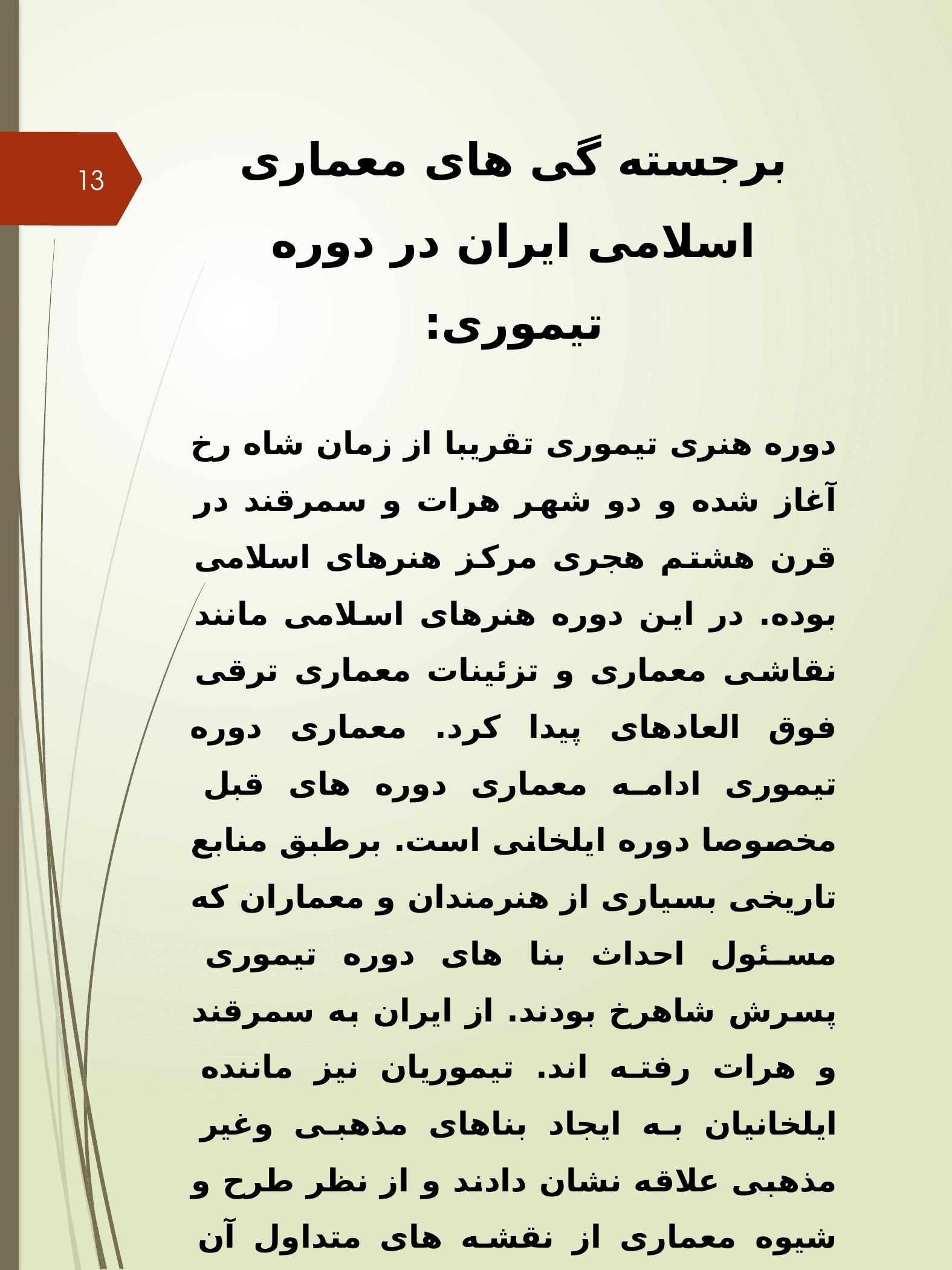

برجسته گی های معماری اسلامی ایران در دوره تیموری:

دوره هنری تیموری تقریبا از زمان شاه رخ آغاز شده و دو شهر هرات و سمرقند در قرن هشتم هجری مرکز هنرهای اسلامی بوده. در این دوره هنرهای اسلامی مانند نقاشی معماری و تزئینات معماری ترقی فوق العادهای پیدا کرد. معماری دوره تیموری ادامه معماری دوره های قبل مخصوصا دوره ایلخانی است. برطبق منابع تاریخی بسیاری از هنرمندان و معماران که مسئول احداث بنا های دوره تیموری پسرش شاهرخ بودند. از ایران به سمرقند و هرات رفته اند. تیموریان نیز ماننده ایلخانیان به ایجاد بناهای مذهبی وغیر مذهبی علاقه نشان دادند و از نظر طرح و شیوه معماری از نقشه های متداول آن زمان بهره بردند.
13